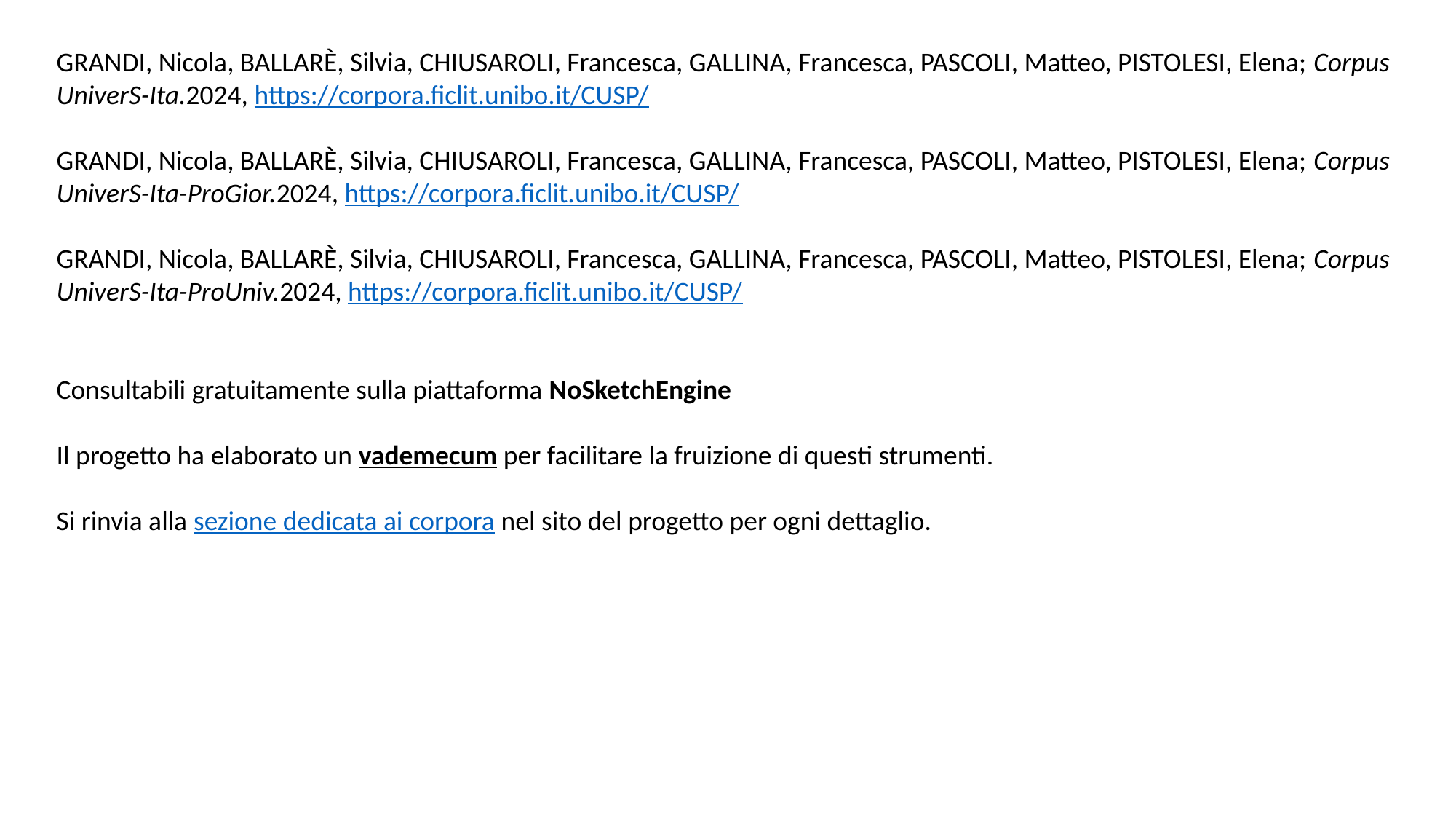

GRANDI, Nicola, BALLARÈ, Silvia, CHIUSAROLI, Francesca, GALLINA, Francesca, PASCOLI, Matteo, PISTOLESI, Elena; Corpus UniverS-Ita.2024, https://corpora.ficlit.unibo.it/CUSP/

GRANDI, Nicola, BALLARÈ, Silvia, CHIUSAROLI, Francesca, GALLINA, Francesca, PASCOLI, Matteo, PISTOLESI, Elena; Corpus UniverS-Ita-ProGior.2024, https://corpora.ficlit.unibo.it/CUSP/

GRANDI, Nicola, BALLARÈ, Silvia, CHIUSAROLI, Francesca, GALLINA, Francesca, PASCOLI, Matteo, PISTOLESI, Elena; Corpus UniverS-Ita-ProUniv.2024, https://corpora.ficlit.unibo.it/CUSP/

Consultabili gratuitamente sulla piattaforma NoSketchEngine

Il progetto ha elaborato un vademecum per facilitare la fruizione di questi strumenti.

Si rinvia alla sezione dedicata ai corpora nel sito del progetto per ogni dettaglio.